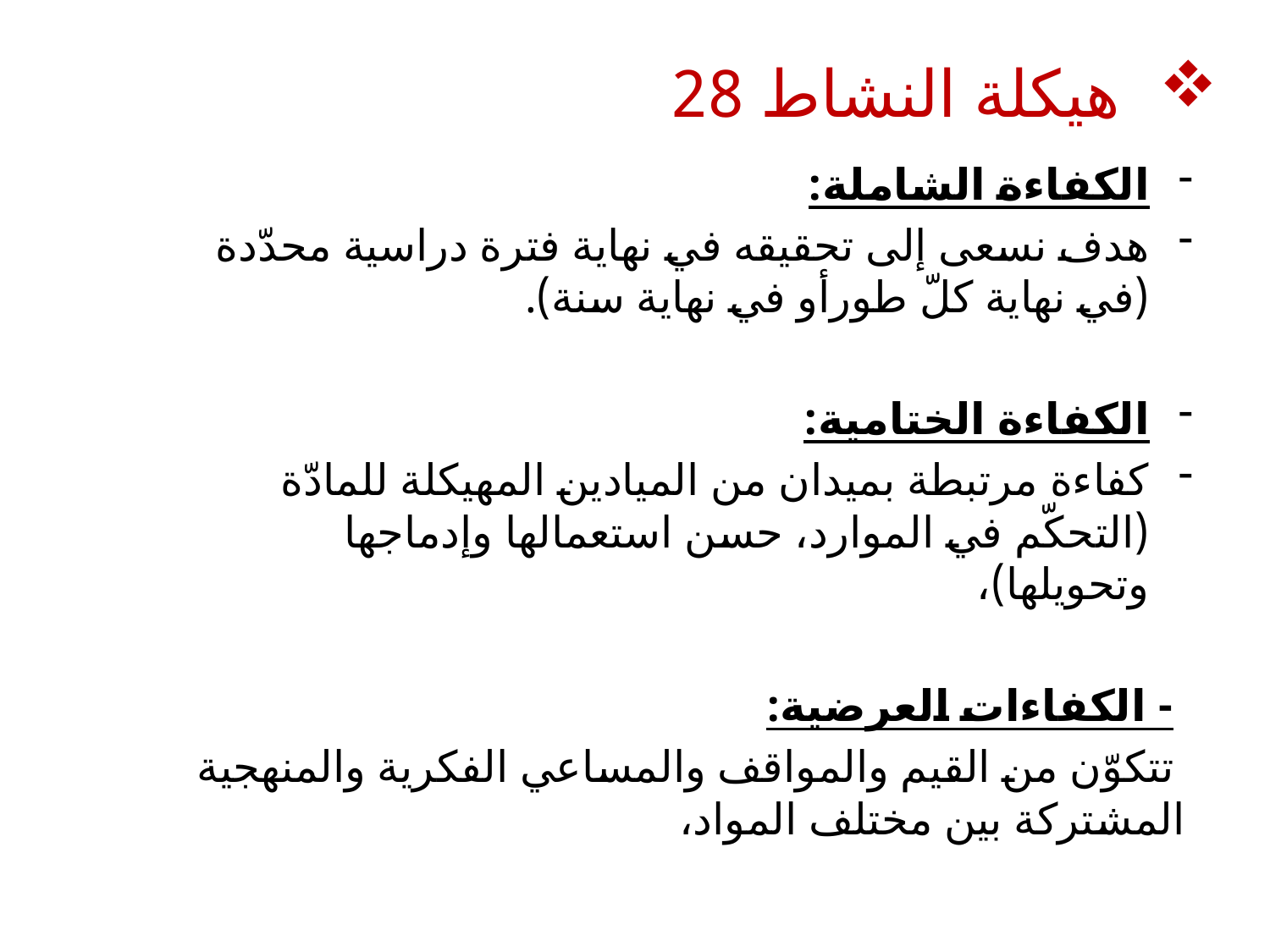

# هيكلة النشاط 28
الكفاءة الشاملة:
هدف نسعى إلى تحقيقه في نهاية فترة دراسية محدّدة (في نهاية كلّ طورأو في نهاية سنة).

الكفاءة الختامية:
كفاءة مرتبطة بميدان من الميادين المهيكلة للمادّة (التحكّم في الموارد، حسن استعمالها وإدماجها وتحويلها)،

 - الكفاءات العرضية:
 تتكوّن من القيم والمواقف والمساعي الفكرية والمنهجية المشتركة بين مختلف المواد،